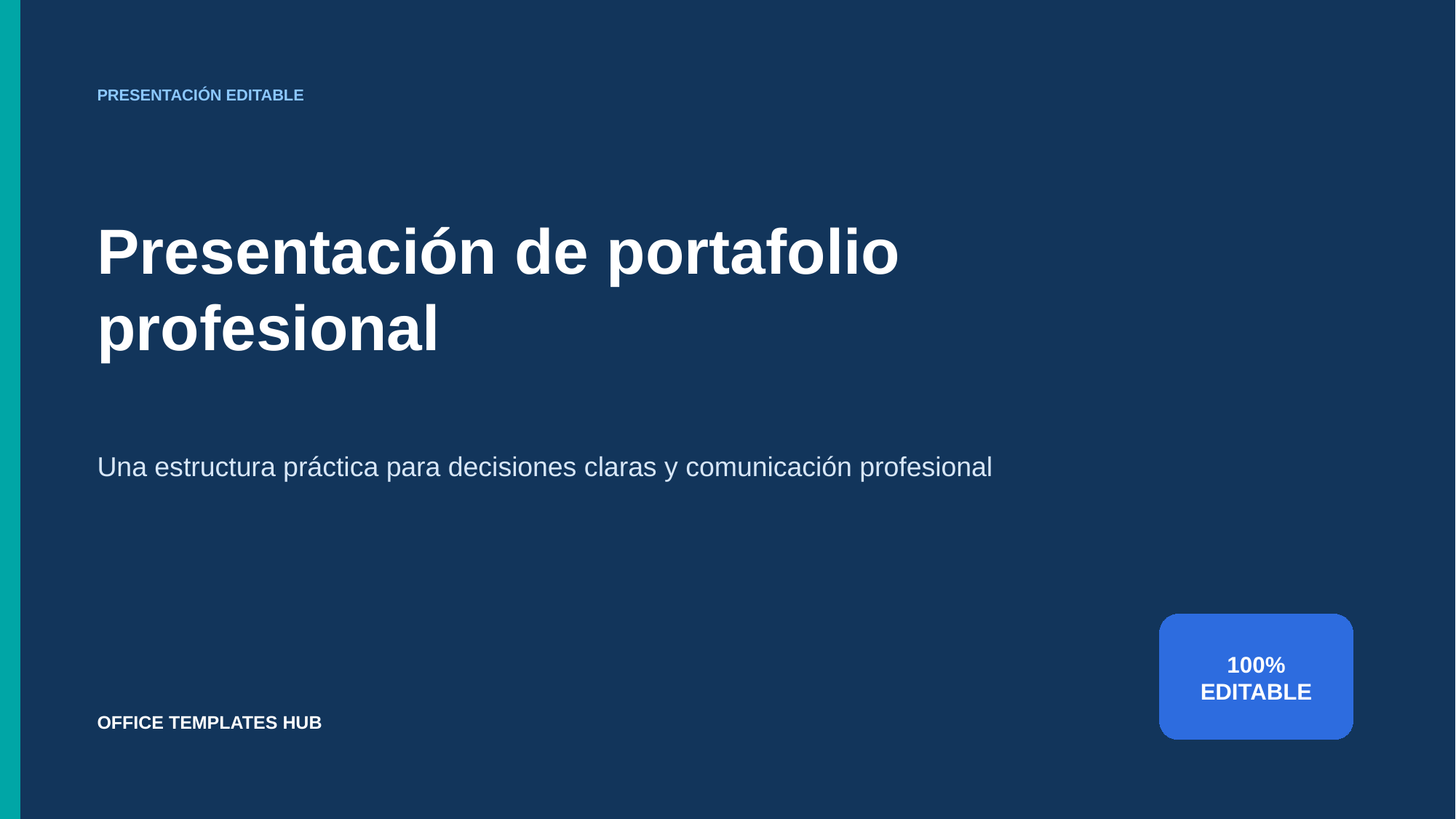

PRESENTACIÓN EDITABLE
Presentación de portafolio profesional
Una estructura práctica para decisiones claras y comunicación profesional

100%
EDITABLE
OFFICE TEMPLATES HUB